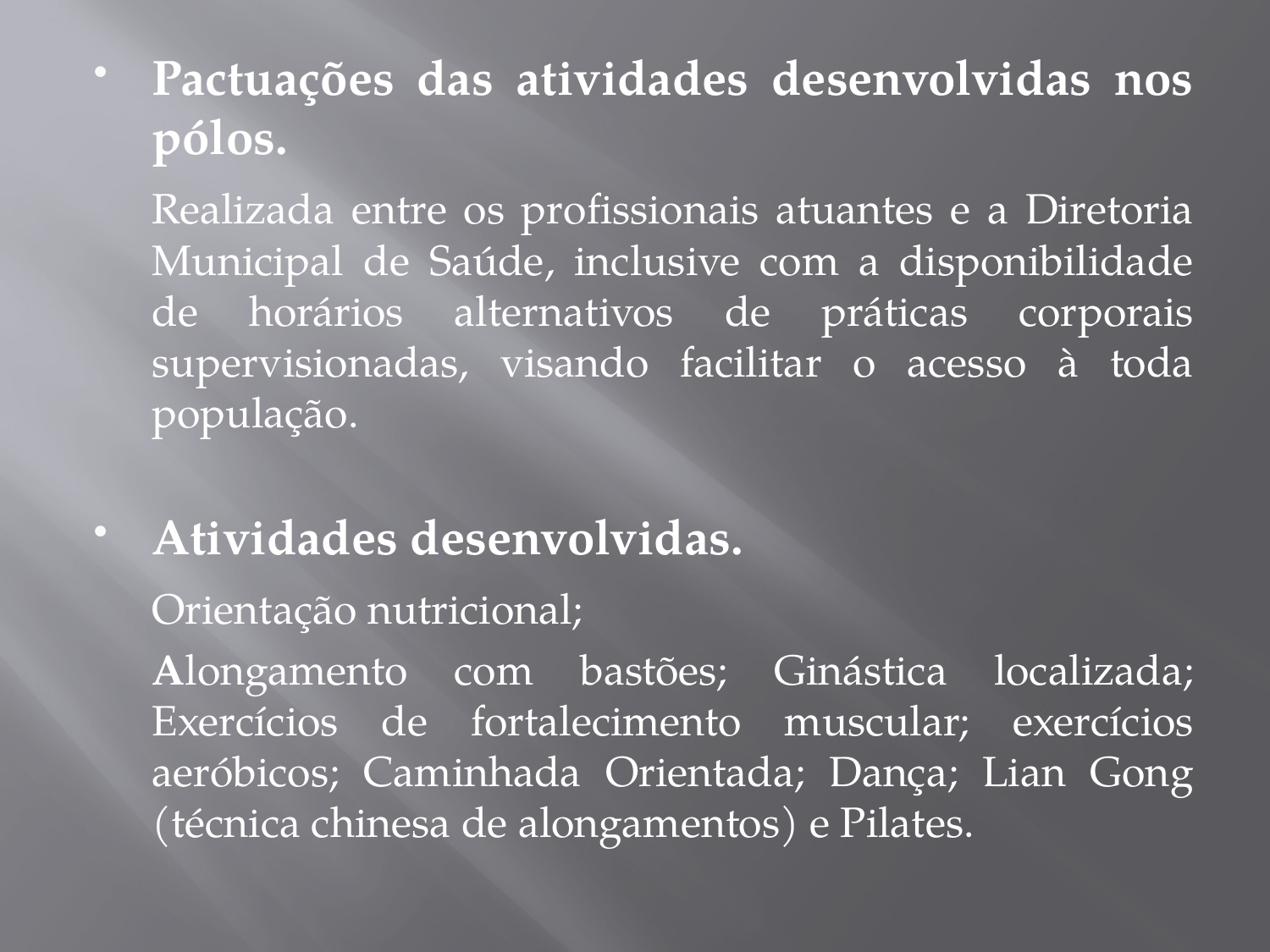

#
Pactuações das atividades desenvolvidas nos pólos.
	Realizada entre os profissionais atuantes e a Diretoria Municipal de Saúde, inclusive com a disponibilidade de horários alternativos de práticas corporais supervisionadas, visando facilitar o acesso à toda população.

Atividades desenvolvidas.
	Orientação nutricional;
	Alongamento com bastões; Ginástica localizada; Exercícios de fortalecimento muscular; exercícios aeróbicos; Caminhada Orientada; Dança; Lian Gong (técnica chinesa de alongamentos) e Pilates.